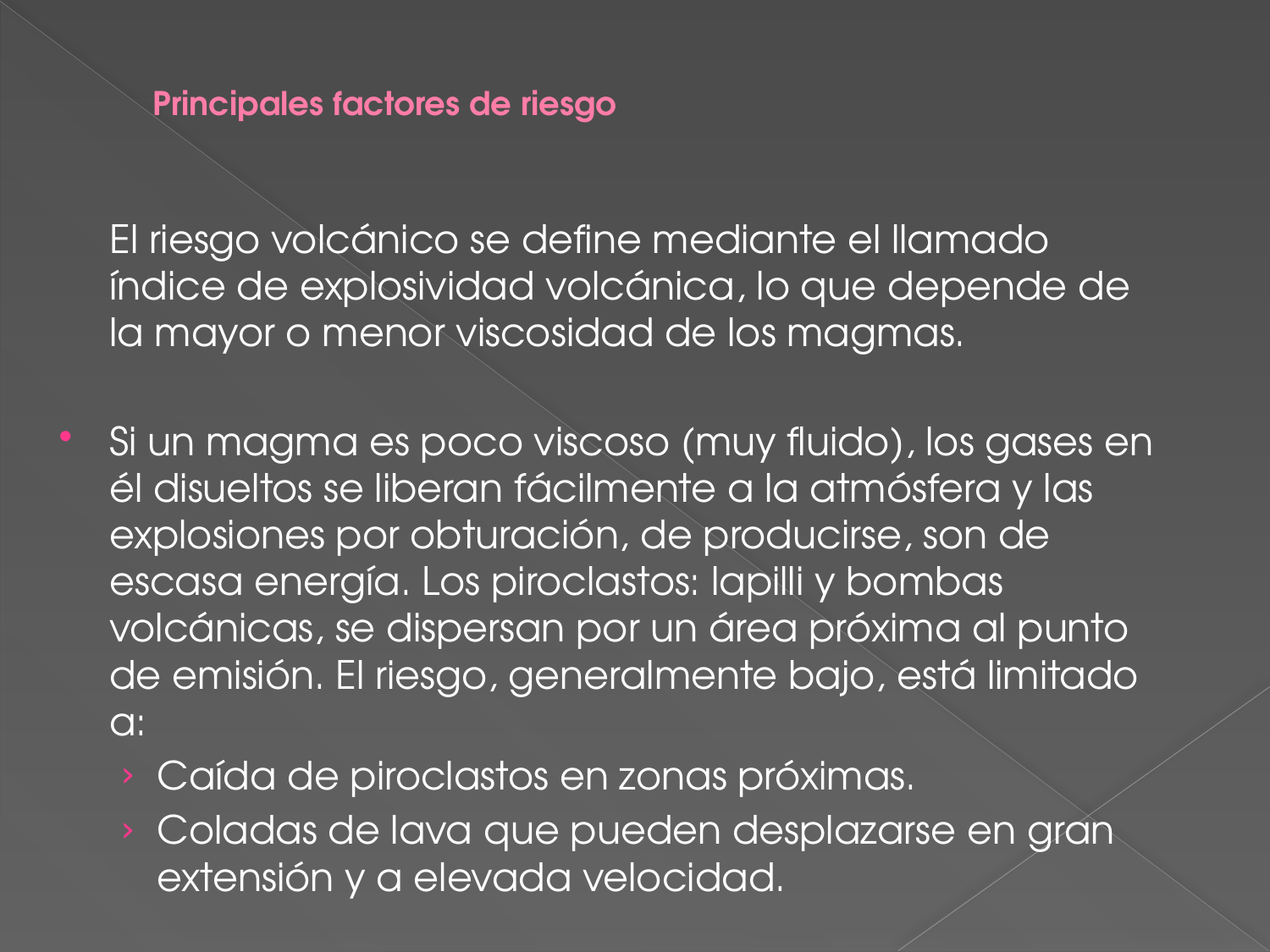

# Principales factores de riesgo
	El riesgo volcánico se define mediante el llamado índice de explosividad volcánica, lo que depende de la mayor o menor viscosidad de los magmas.

Si un magma es poco viscoso (muy fluido), los gases en él disueltos se liberan fácilmente a la atmósfera y las explosiones por obturación, de producirse, son de escasa energía. Los piroclastos: lapilli y bombas volcánicas, se dispersan por un área próxima al punto de emisión. El riesgo, generalmente bajo, está limitado a:
Caída de piroclastos en zonas próximas.
Coladas de lava que pueden desplazarse en gran  extensión y a elevada velocidad.